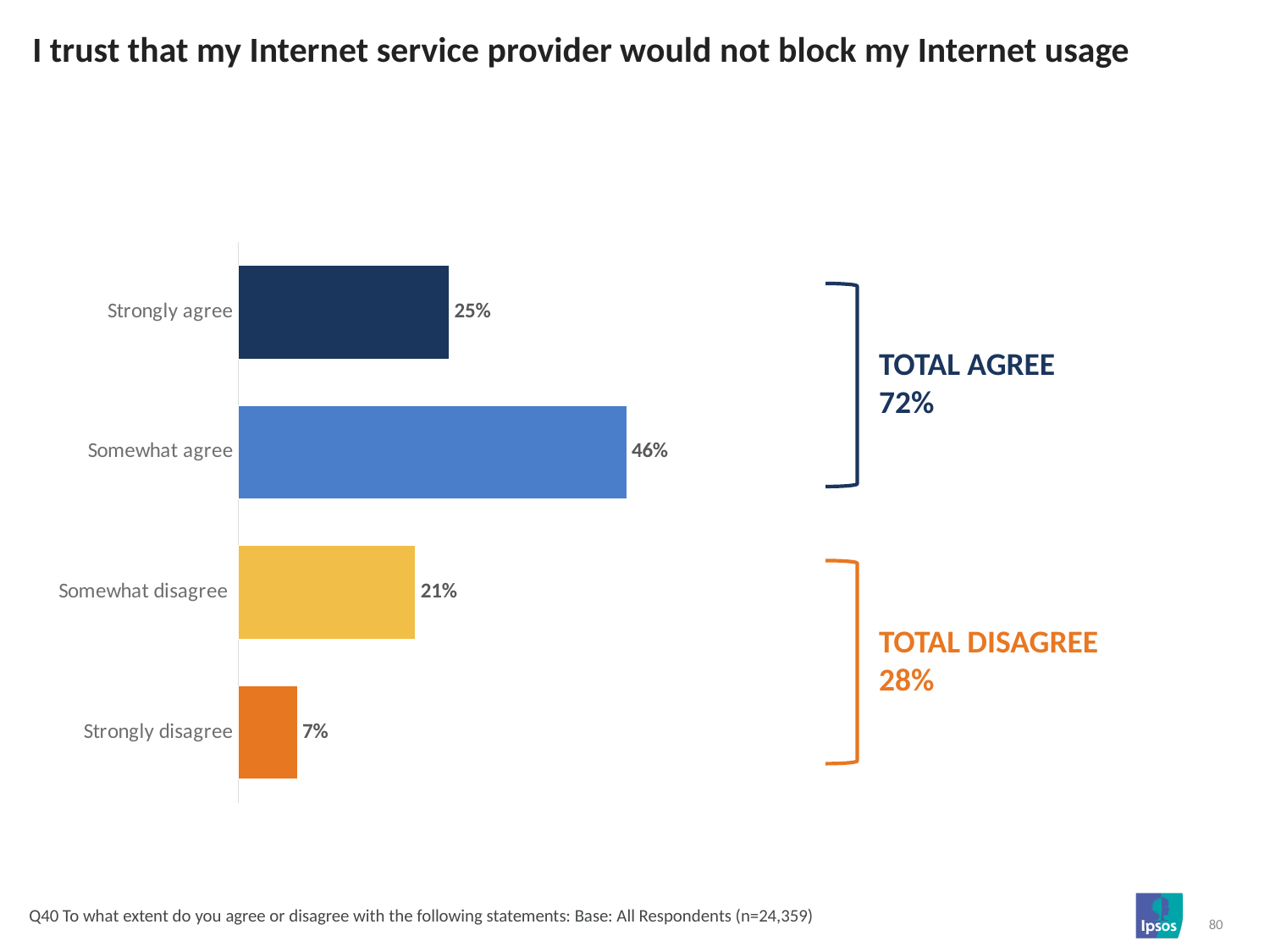

# I trust that my Internet service provider would not block my Internet usage

### Chart

| Category | Column1 |
|---|---|
| Strongly agree | 0.25 |
| Somewhat agree | 0.46 |
| Somewhat disagree  | 0.21 |
| Strongly disagree | 0.07 |
TOTAL AGREE
72%

TOTAL DISAGREE
28%
Q40 To what extent do you agree or disagree with the following statements: Base: All Respondents (n=24,359)